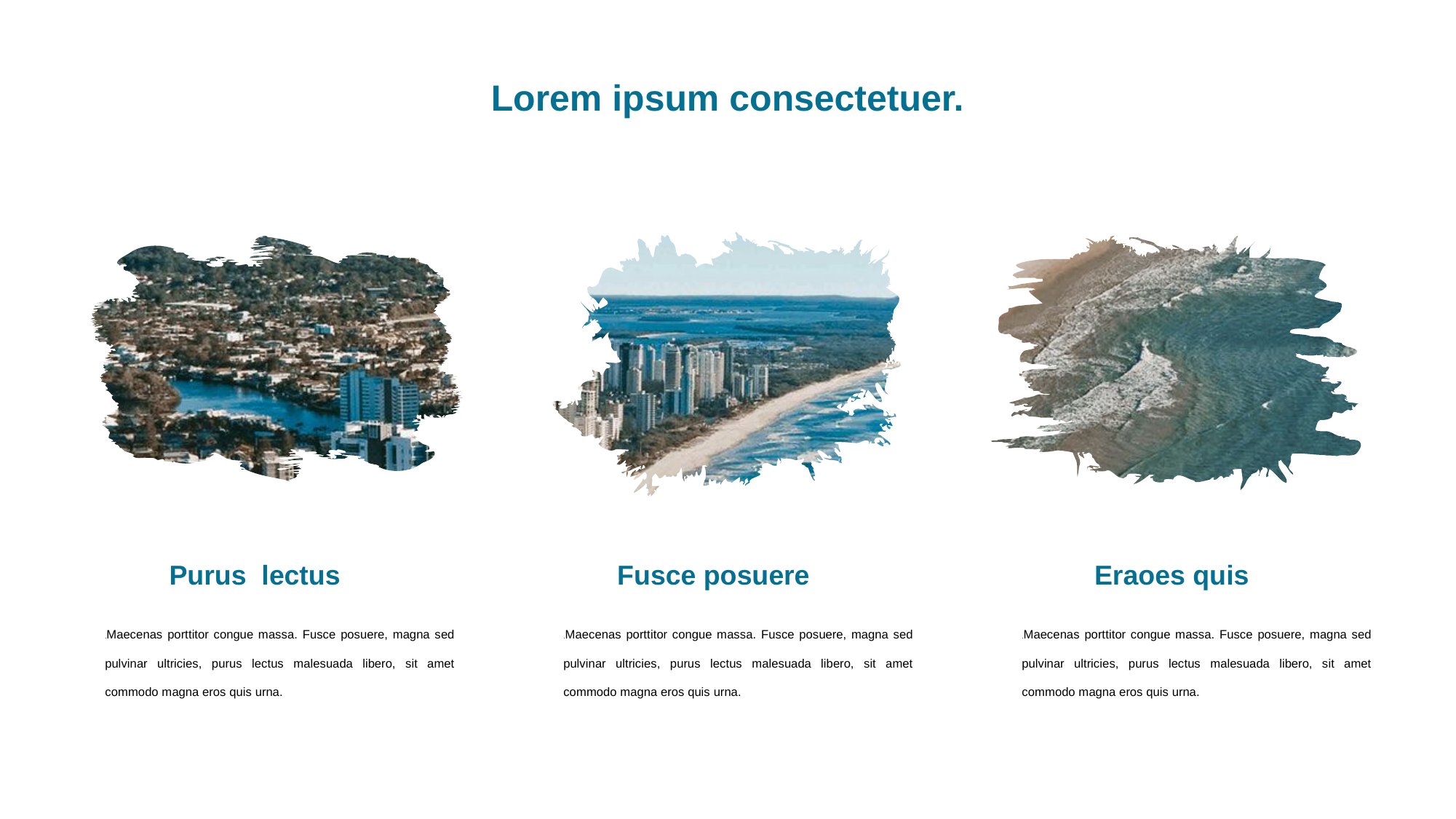

Lorem ipsum consectetuer.

Purus  lectus
.Maecenas porttitor congue massa. Fusce posuere, magna sed pulvinar ultricies, purus lectus malesuada libero, sit amet commodo magna eros quis urna.

Fusce posuere
.Maecenas porttitor congue massa. Fusce posuere, magna sed pulvinar ultricies, purus lectus malesuada libero, sit amet commodo magna eros quis urna.

Eraoes quis
.Maecenas porttitor congue massa. Fusce posuere, magna sed pulvinar ultricies, purus lectus malesuada libero, sit amet commodo magna eros quis urna.